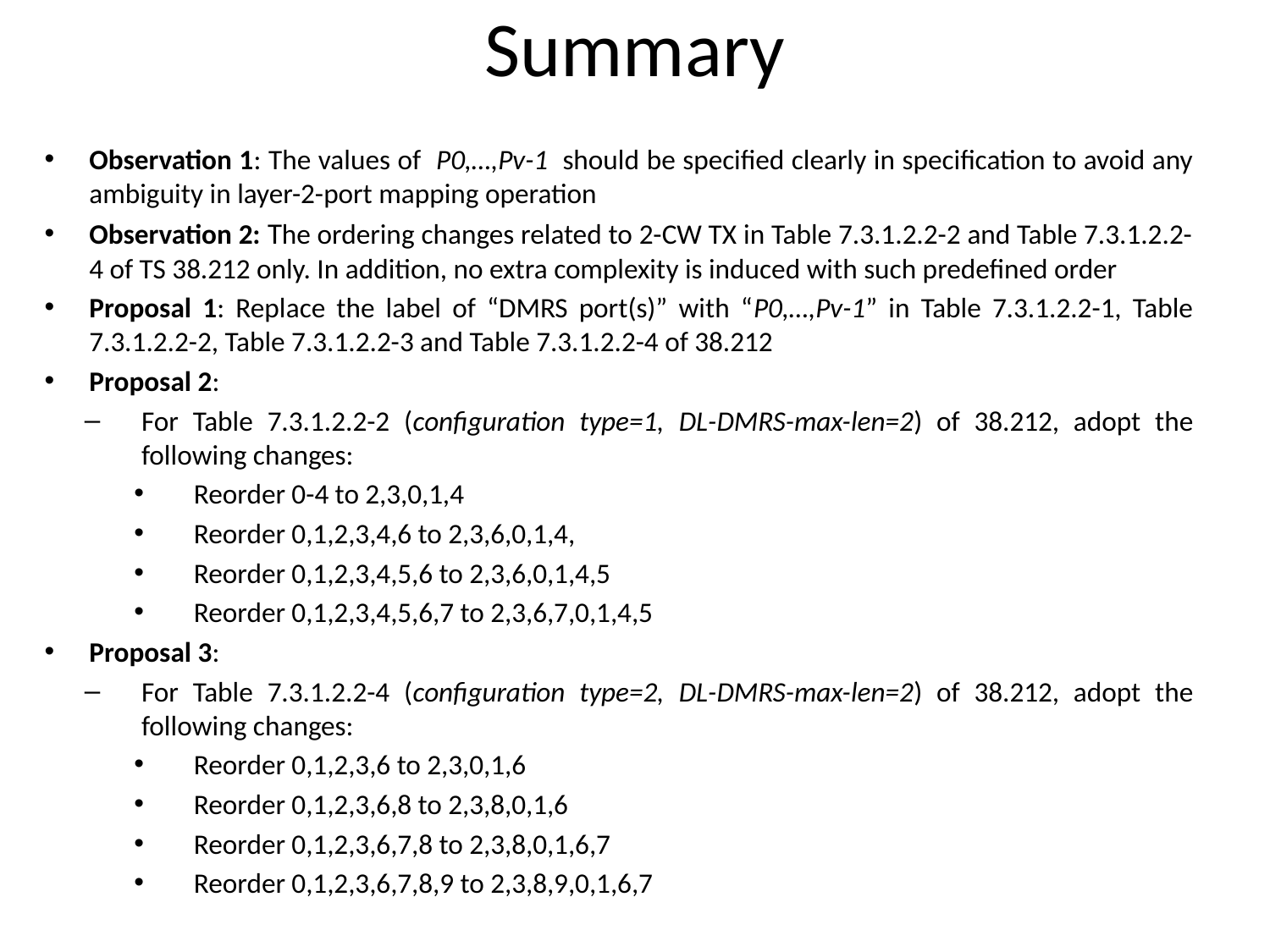

# Summary
Observation 1: The values of  P0,…,Pv-1  should be specified clearly in specification to avoid any ambiguity in layer-2-port mapping operation
Observation 2: The ordering changes related to 2-CW TX in Table 7.3.1.2.2-2 and Table 7.3.1.2.2-4 of TS 38.212 only. In addition, no extra complexity is induced with such predefined order
Proposal 1: Replace the label of “DMRS port(s)” with “P0,…,Pv-1” in Table 7.3.1.2.2-1, Table 7.3.1.2.2-2, Table 7.3.1.2.2-3 and Table 7.3.1.2.2-4 of 38.212
Proposal 2:
For Table 7.3.1.2.2-2 (configuration type=1, DL-DMRS-max-len=2) of 38.212, adopt the following changes:
Reorder 0-4 to 2,3,0,1,4
Reorder 0,1,2,3,4,6 to 2,3,6,0,1,4,
Reorder 0,1,2,3,4,5,6 to 2,3,6,0,1,4,5
Reorder 0,1,2,3,4,5,6,7 to 2,3,6,7,0,1,4,5
Proposal 3:
For Table 7.3.1.2.2-4 (configuration type=2, DL-DMRS-max-len=2) of 38.212, adopt the following changes:
Reorder 0,1,2,3,6 to 2,3,0,1,6
Reorder 0,1,2,3,6,8 to 2,3,8,0,1,6
Reorder 0,1,2,3,6,7,8 to 2,3,8,0,1,6,7
Reorder 0,1,2,3,6,7,8,9 to 2,3,8,9,0,1,6,7